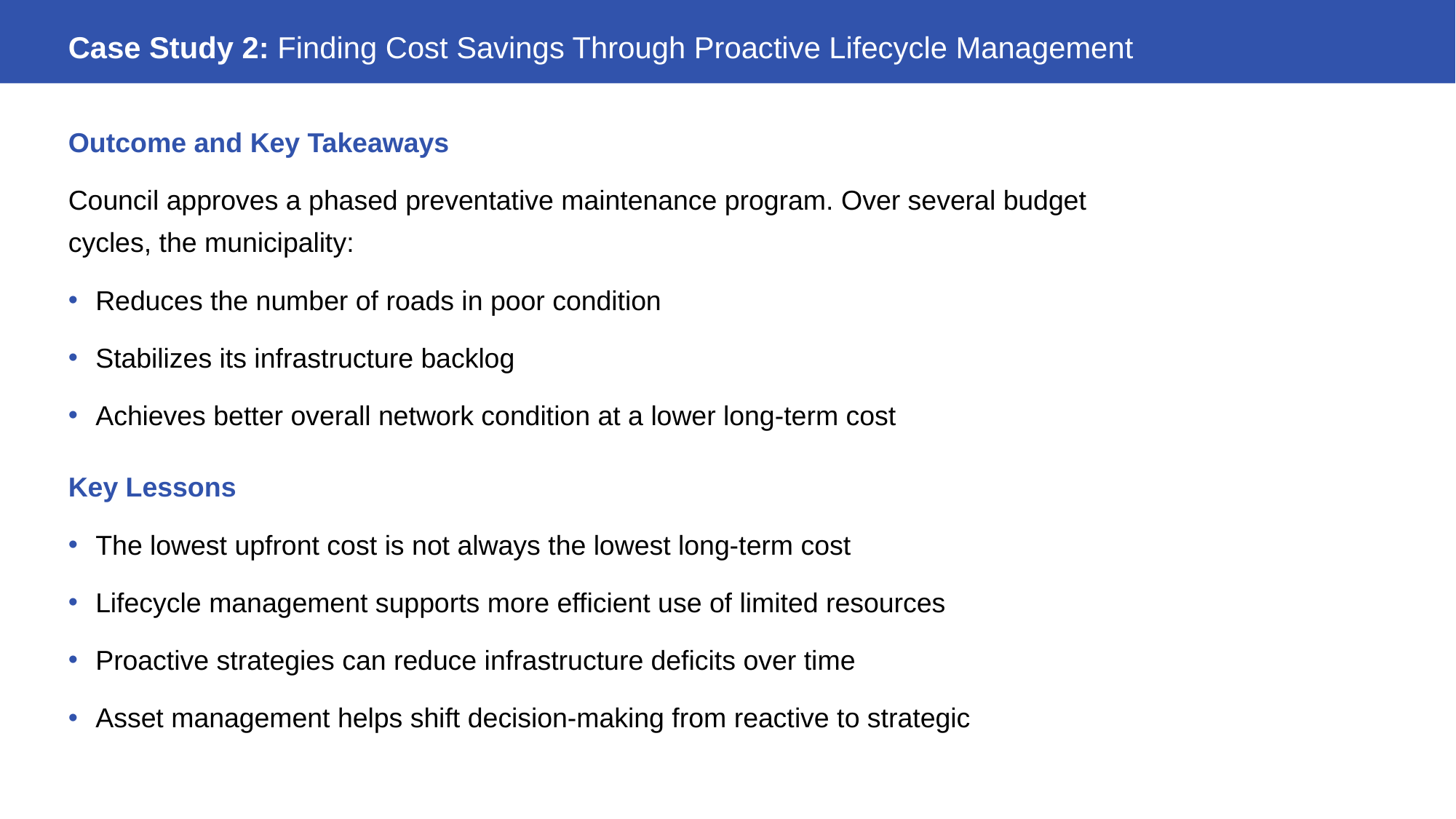

Case Study 2: Finding Cost Savings Through Proactive Lifecycle Management
# Case Study 2: Finding Cost Savings Through Proactive Lifecycle Management
Outcome and Key Takeaways
Council approves a phased preventative maintenance program. Over several budget cycles, the municipality:
Reduces the number of roads in poor condition
Stabilizes its infrastructure backlog
Achieves better overall network condition at a lower long-term cost
Key Lessons
The lowest upfront cost is not always the lowest long-term cost
Lifecycle management supports more efficient use of limited resources
Proactive strategies can reduce infrastructure deficits over time
Asset management helps shift decision-making from reactive to strategic